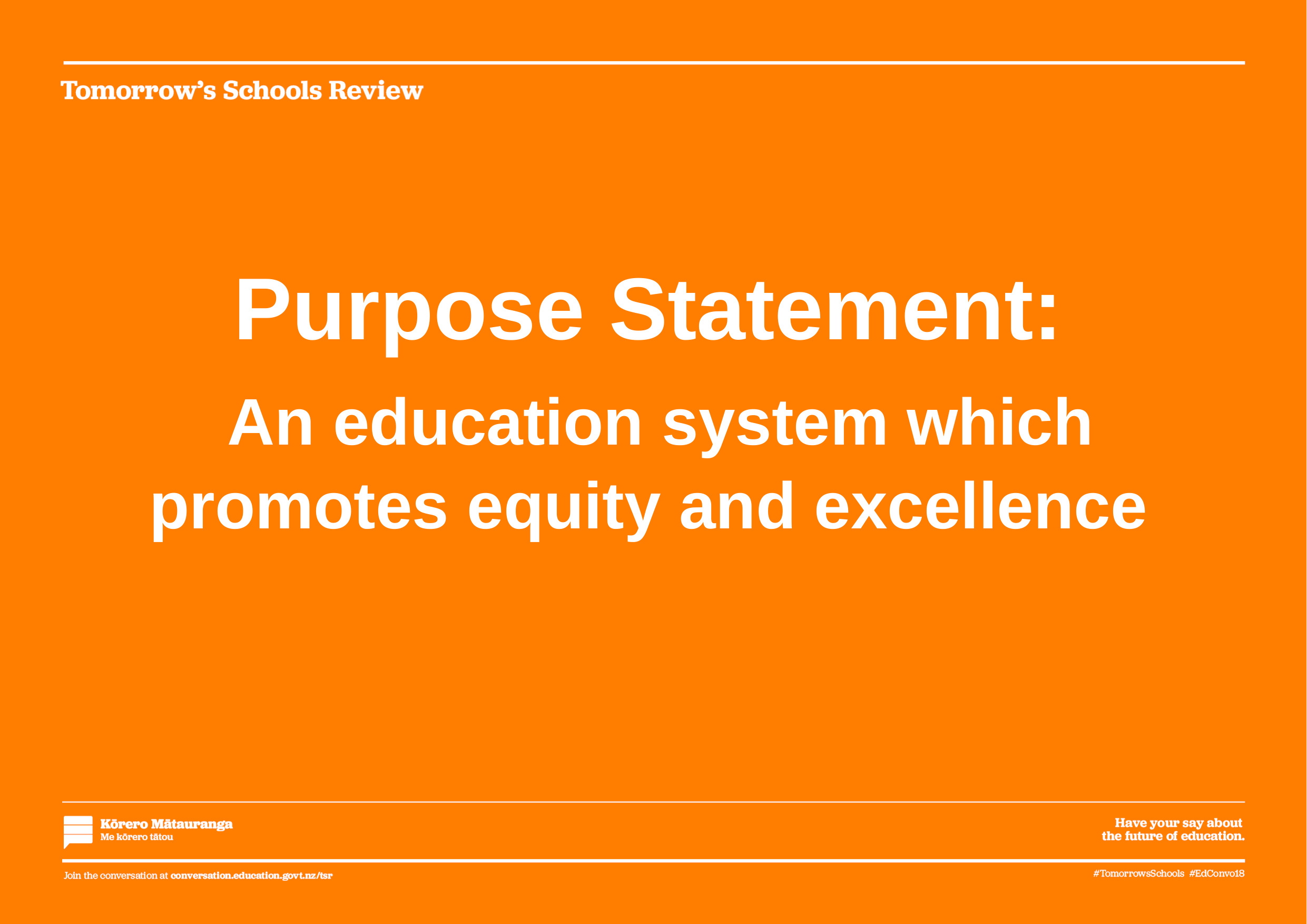

# Purpose Statement: An education system which promotes equity and excellence